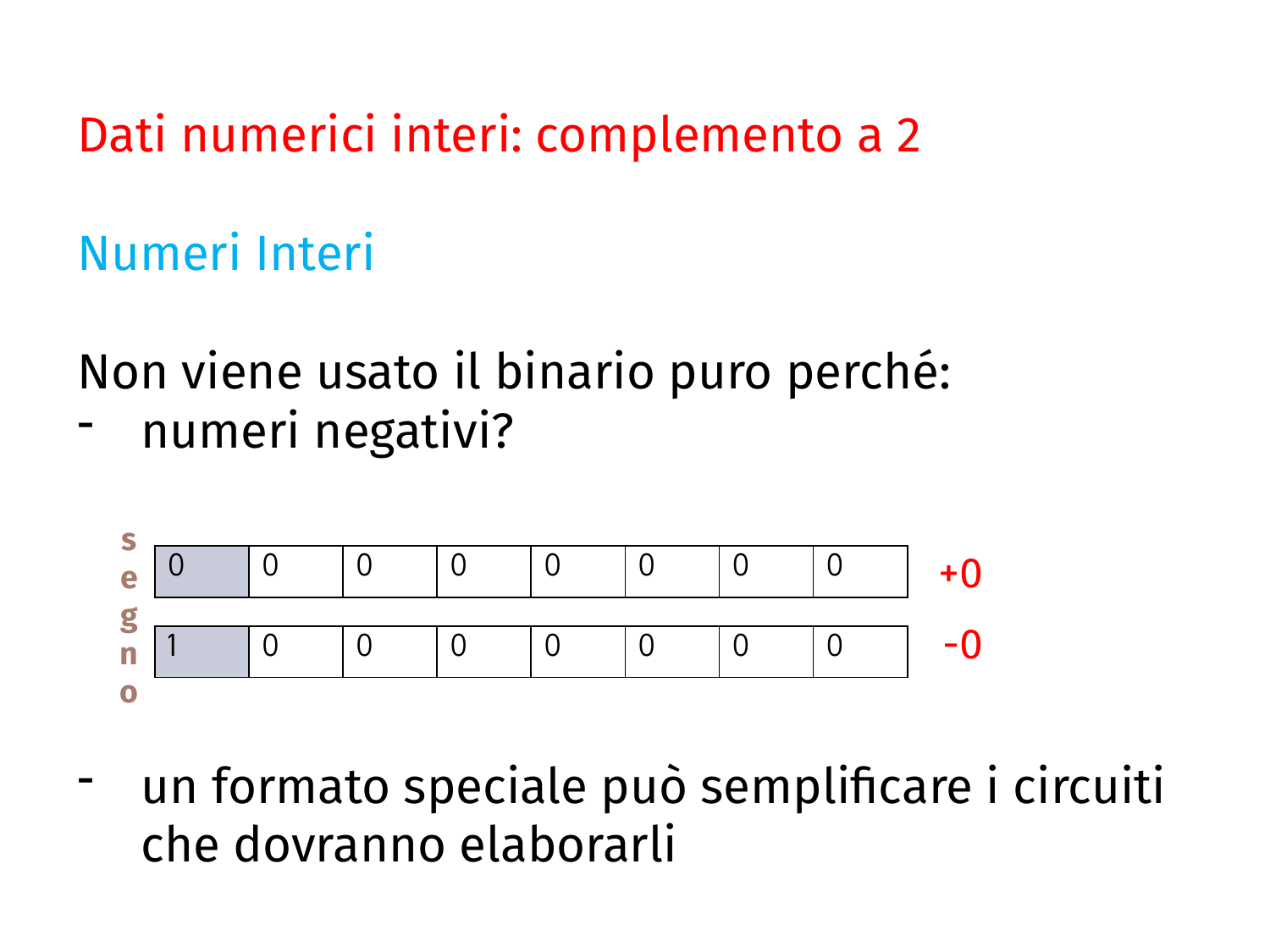

Dati numerici interi: complemento a 2

Numeri Interi

Non viene usato il binario puro perché:
numeri negativi?

un formato speciale può semplificare i circuiti che dovranno elaborarli

s
e
g
n
o
+0
| 0 | 0 | 0 | 0 | 0 | 0 | 0 | 0 |
| --- | --- | --- | --- | --- | --- | --- | --- |
-0
| 1 | 0 | 0 | 0 | 0 | 0 | 0 | 0 |
| --- | --- | --- | --- | --- | --- | --- | --- |